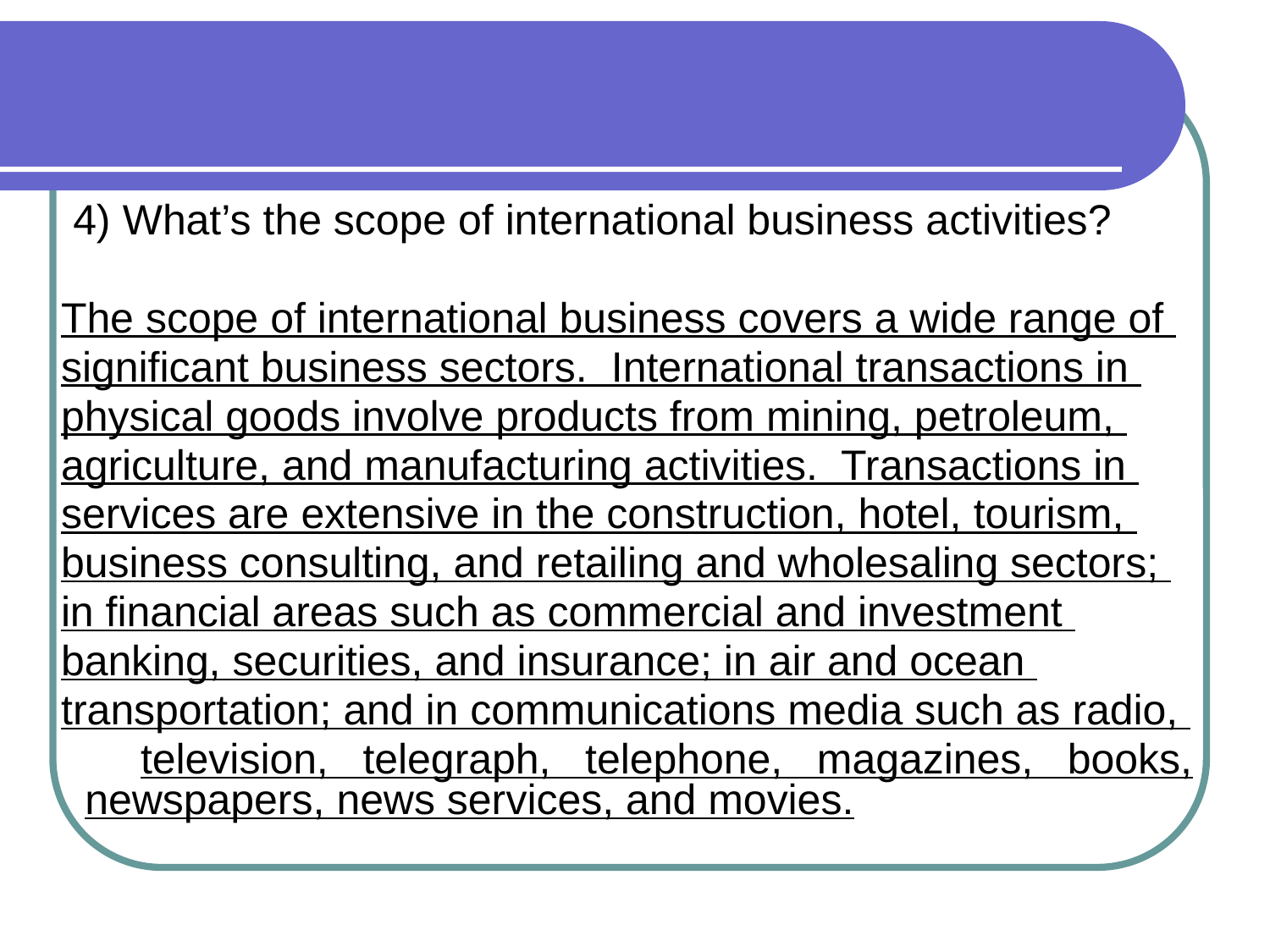

4) What’s the scope of international business activities?

  The scope of international business covers a wide range of
  significant business sectors.  International transactions in
  physical goods involve products from mining, petroleum,
  agriculture, and manufacturing activities.  Transactions in
  services are extensive in the construction, hotel, tourism,
  business consulting, and retailing and wholesaling sectors;
  in financial areas such as commercial and investment
  banking, securities, and insurance; in air and ocean
  transportation; and in communications media such as radio,
   television, telegraph, telephone, magazines, books, newspapers, news services, and movies.